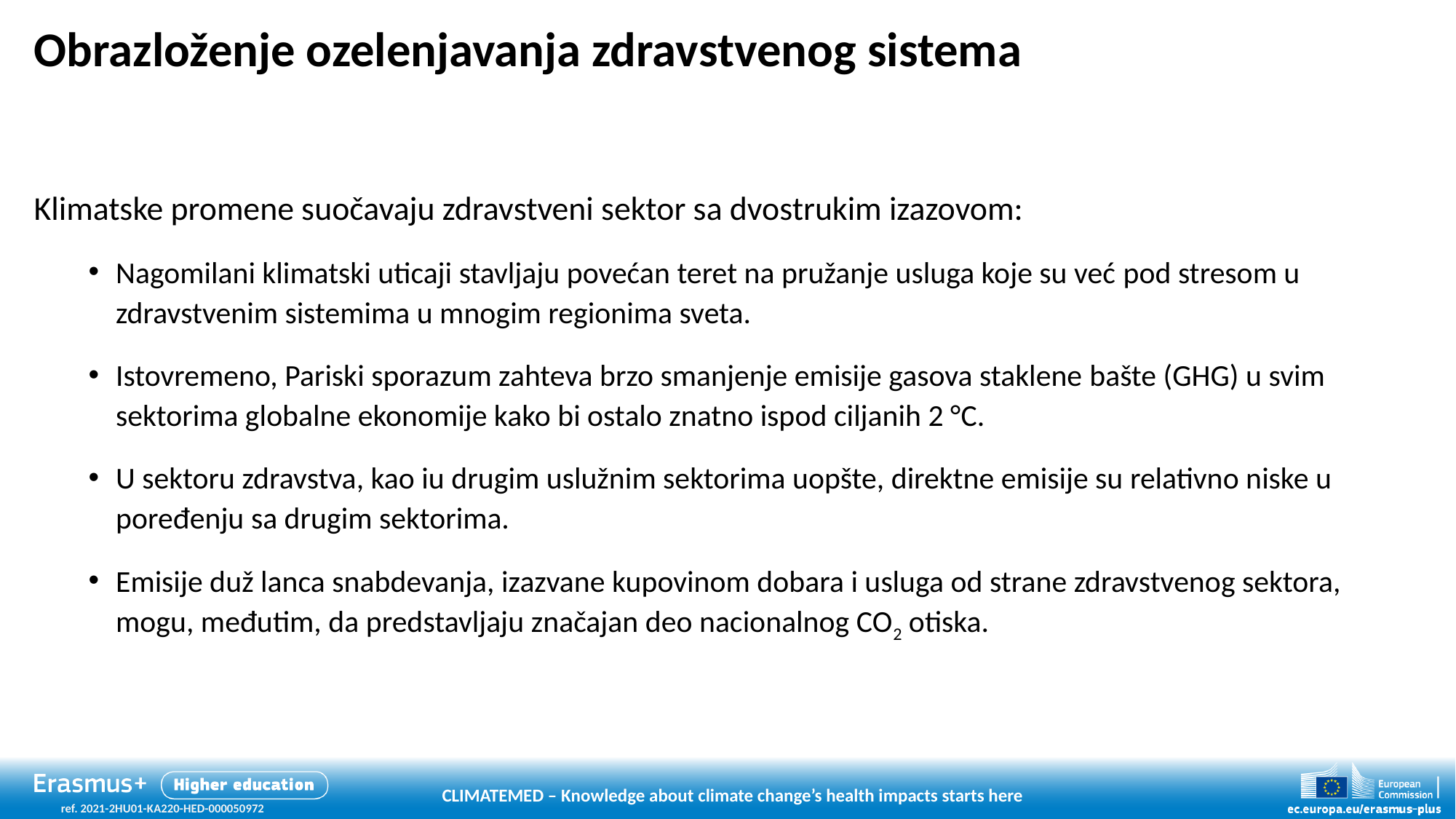

# Obrazloženje ozelenjavanja zdravstvenog sistema
Klimatske promene suočavaju zdravstveni sektor sa dvostrukim izazovom:
Nagomilani klimatski uticaji stavljaju povećan teret na pružanje usluga koje su već pod stresom u zdravstvenim sistemima u mnogim regionima sveta.
Istovremeno, Pariski sporazum zahteva brzo smanjenje emisije gasova staklene bašte (GHG) u svim sektorima globalne ekonomije kako bi ostalo znatno ispod ciljanih 2 °C.
U sektoru zdravstva, kao iu drugim uslužnim sektorima uopšte, direktne emisije su relativno niske u poređenju sa drugim sektorima.
Emisije duž lanca snabdevanja, izazvane kupovinom dobara i usluga od strane zdravstvenog sektora, mogu, međutim, da predstavljaju značajan deo nacionalnog CO2 otiska.